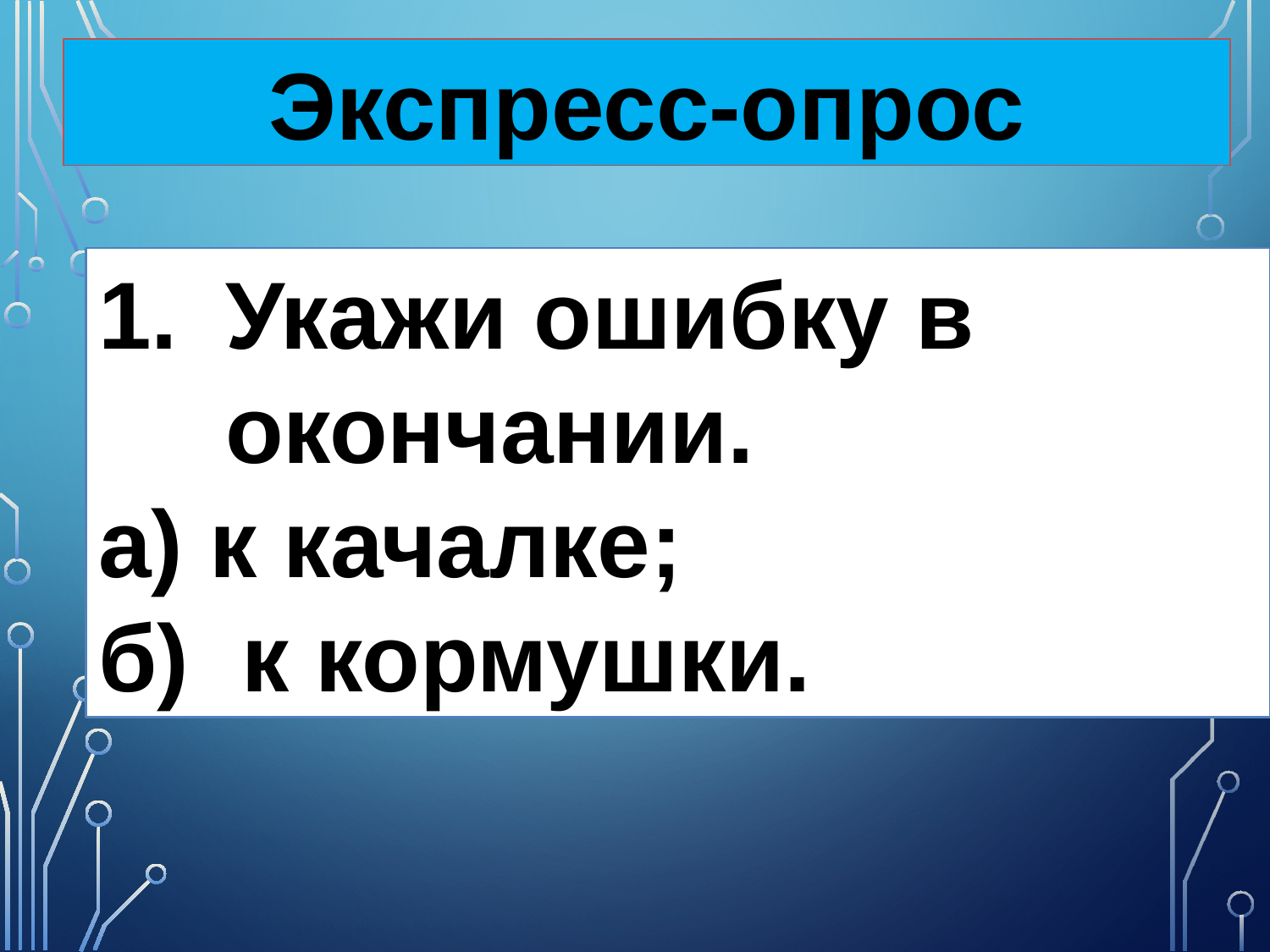

Экспресс-опрос
#
Укажи ошибку в окончании.
а) к качалке;
б)  к кормушки.